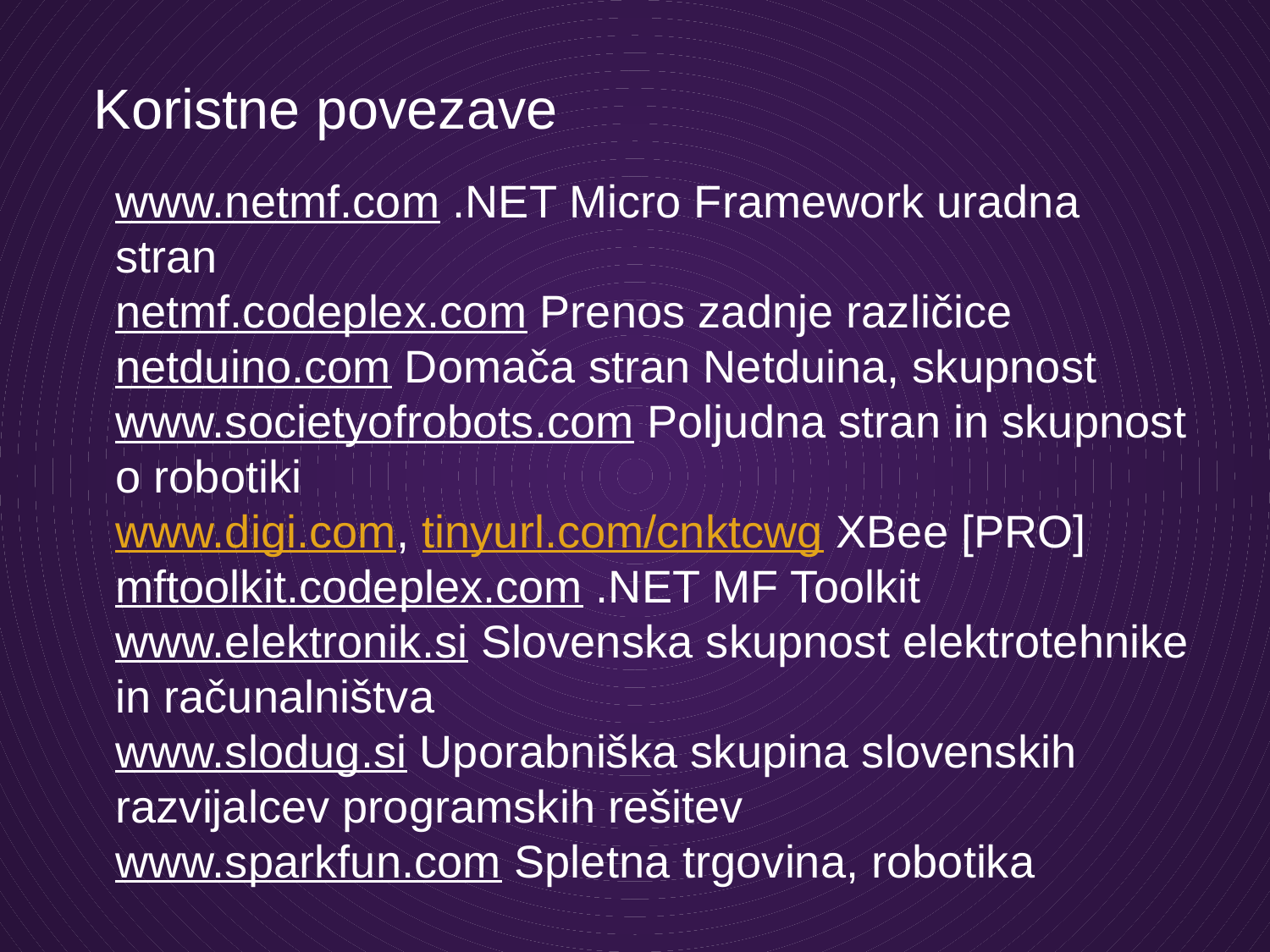

# Koristne povezave
www.netmf.com .NET Micro Framework uradna stran
netmf.codeplex.com Prenos zadnje različice
netduino.com Domača stran Netduina, skupnost
www.societyofrobots.com Poljudna stran in skupnost o robotiki
www.digi.com, tinyurl.com/cnktcwg XBee [PRO]
mftoolkit.codeplex.com .NET MF Toolkit
www.elektronik.si Slovenska skupnost elektrotehnike in računalništva
www.slodug.si Uporabniška skupina slovenskih razvijalcev programskih rešitev
www.sparkfun.com Spletna trgovina, robotika